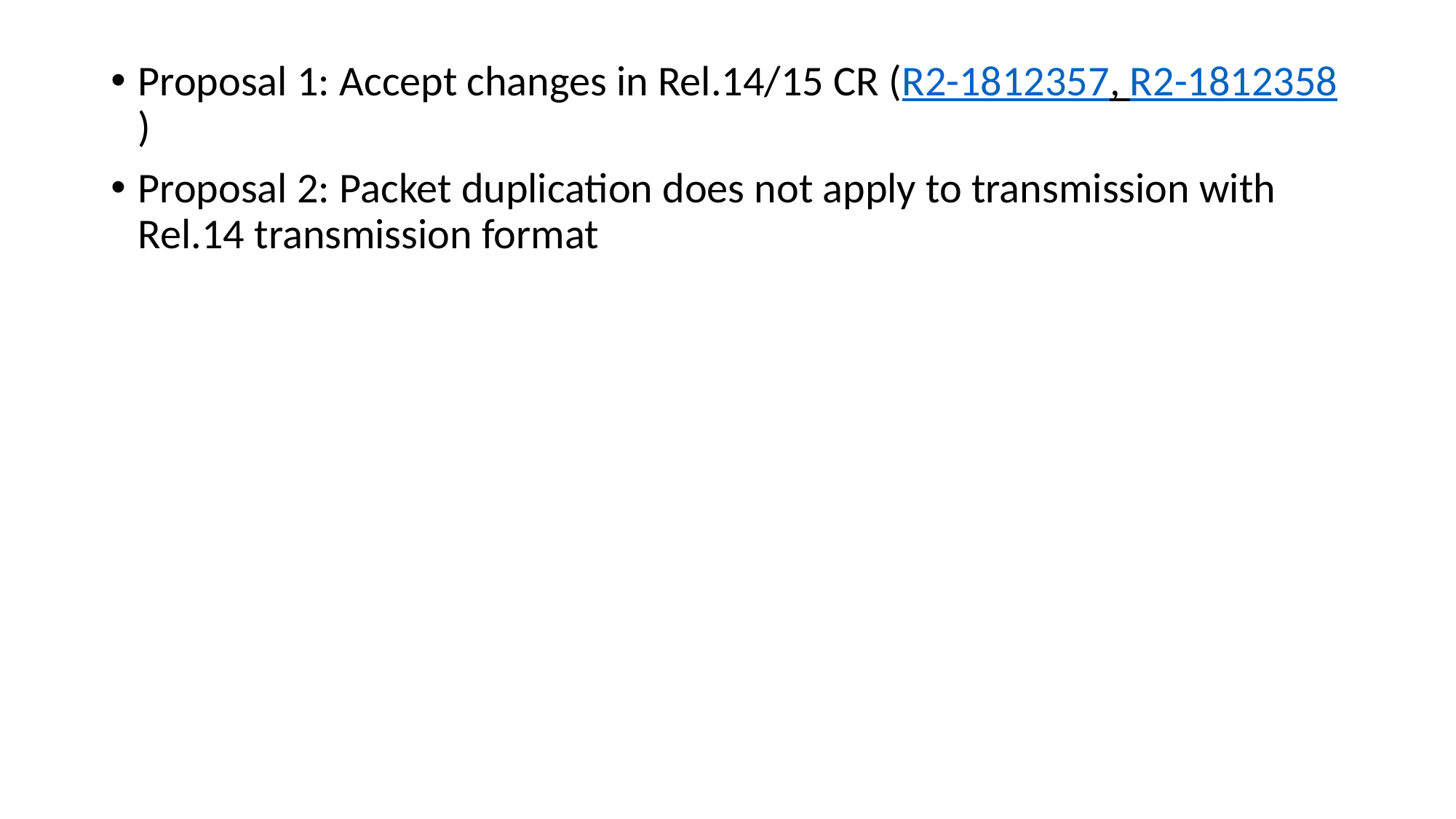

Proposal 1: Accept changes in Rel.14/15 CR (R2-1812357, R2-1812358)
Proposal 2: Packet duplication does not apply to transmission with Rel.14 transmission format